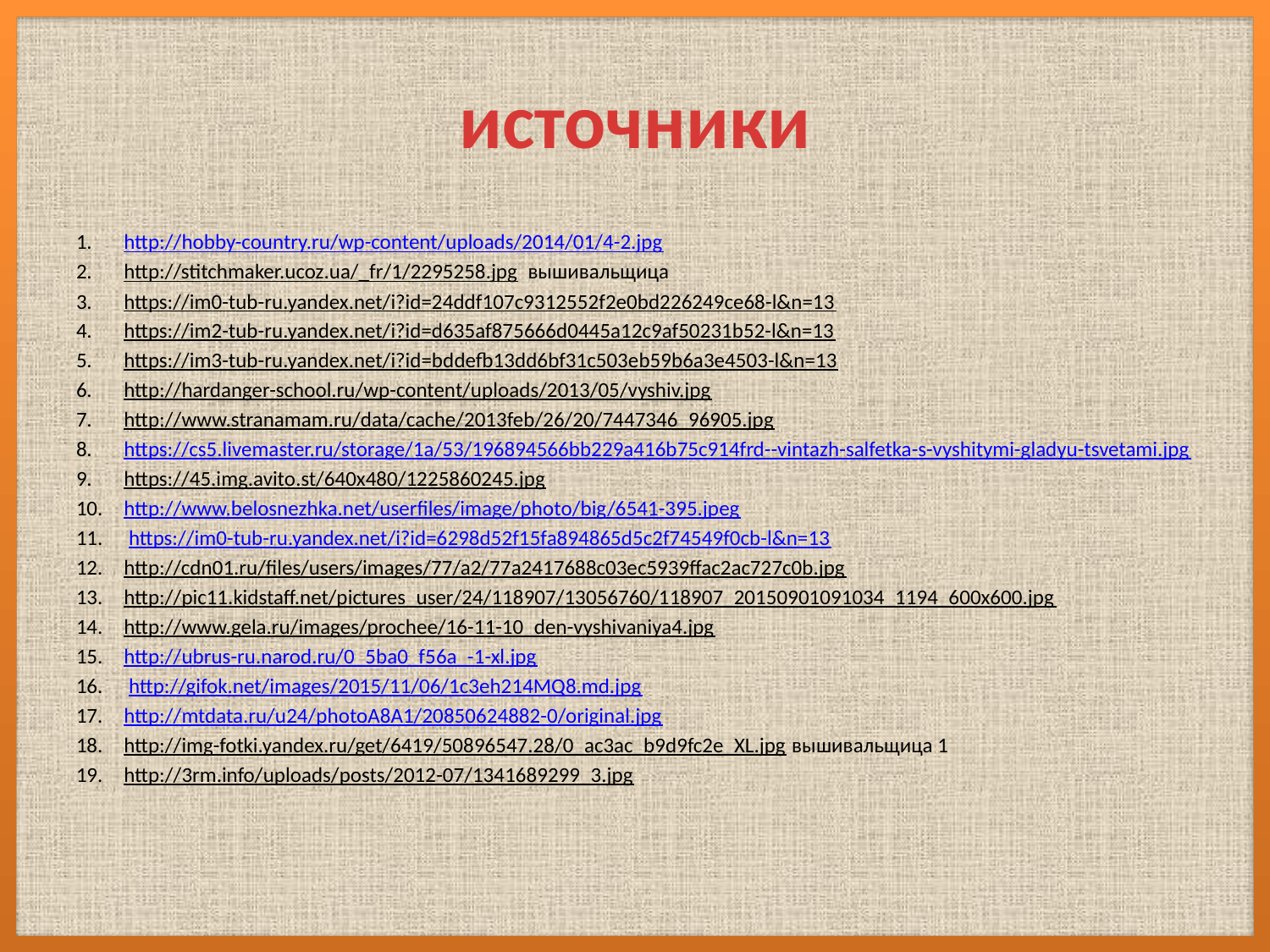

# источники
http://hobby-country.ru/wp-content/uploads/2014/01/4-2.jpg
http://stitchmaker.ucoz.ua/_fr/1/2295258.jpg  вышивальщица
https://im0-tub-ru.yandex.net/i?id=24ddf107c9312552f2e0bd226249ce68-l&n=13
https://im2-tub-ru.yandex.net/i?id=d635af875666d0445a12c9af50231b52-l&n=13
https://im3-tub-ru.yandex.net/i?id=bddefb13dd6bf31c503eb59b6a3e4503-l&n=13
http://hardanger-school.ru/wp-content/uploads/2013/05/vyshiv.jpg
http://www.stranamam.ru/data/cache/2013feb/26/20/7447346_96905.jpg
https://cs5.livemaster.ru/storage/1a/53/196894566bb229a416b75c914frd--vintazh-salfetka-s-vyshitymi-gladyu-tsvetami.jpg
https://45.img.avito.st/640x480/1225860245.jpg
http://www.belosnezhka.net/userfiles/image/photo/big/6541-395.jpeg
 https://im0-tub-ru.yandex.net/i?id=6298d52f15fa894865d5c2f74549f0cb-l&n=13
http://cdn01.ru/files/users/images/77/a2/77a2417688c03ec5939ffac2ac727c0b.jpg
http://pic11.kidstaff.net/pictures_user/24/118907/13056760/118907_20150901091034_1194_600x600.jpg
http://www.gela.ru/images/prochee/16-11-10_den-vyshivaniya4.jpg
http://ubrus-ru.narod.ru/0_5ba0_f56a_-1-xl.jpg
 http://gifok.net/images/2015/11/06/1c3eh214MQ8.md.jpg
http://mtdata.ru/u24/photoA8A1/20850624882-0/original.jpg
http://img-fotki.yandex.ru/get/6419/50896547.28/0_ac3ac_b9d9fc2e_XL.jpg вышивальщица 1
http://3rm.info/uploads/posts/2012-07/1341689299_3.jpg